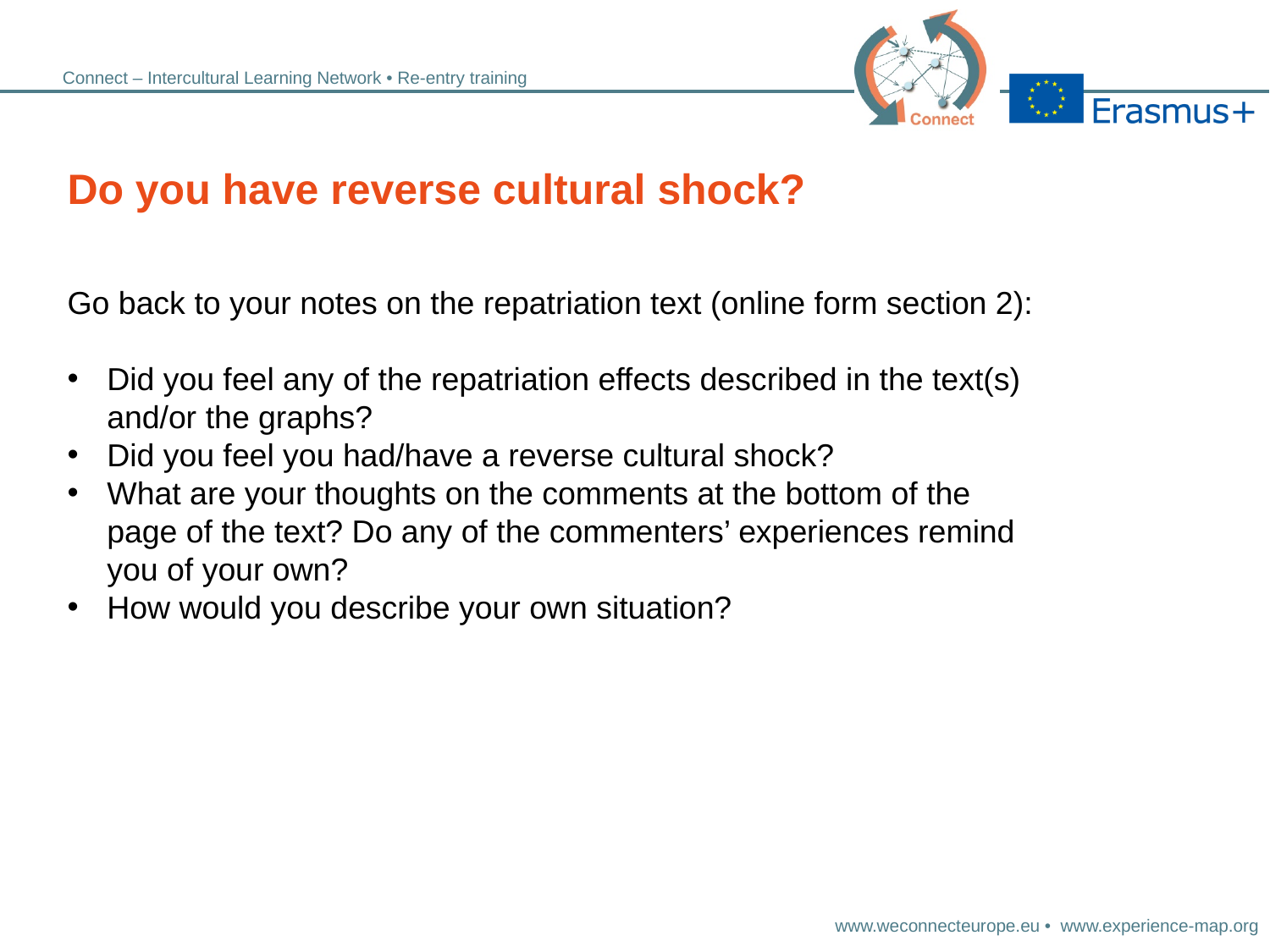

Do you have reverse cultural shock?
Go back to your notes on the repatriation text (online form section 2):

Did you feel any of the repatriation effects described in the text(s) and/or the graphs?
Did you feel you had/have a reverse cultural shock?
What are your thoughts on the comments at the bottom of the page of the text? Do any of the commenters’ experiences remind you of your own?
How would you describe your own situation?